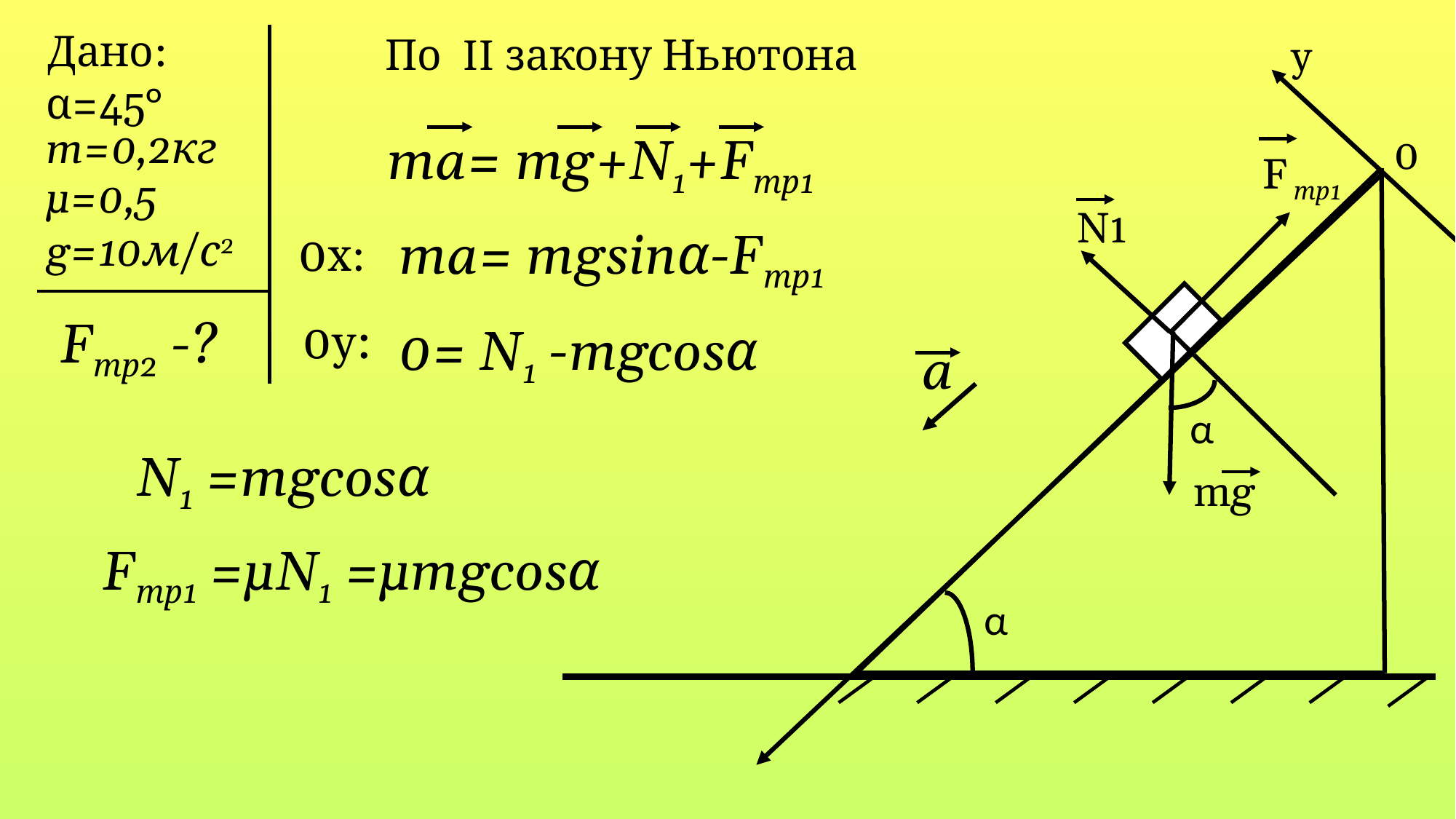

Дано:
α=45°
m=0,2кг
μ=0,5
g=10м/с2
Fтр2 -?
По  II закону Ньютона
y
ma= mg+N1+Fтр1
0
F тр1
N1
ma= mgsinα-Fтр1
0x:
0y:
0= N1 -mgcosα

a

α
N1 =mgcosα
mg
Fтр1 =µN1 =μmgcosα
α

x